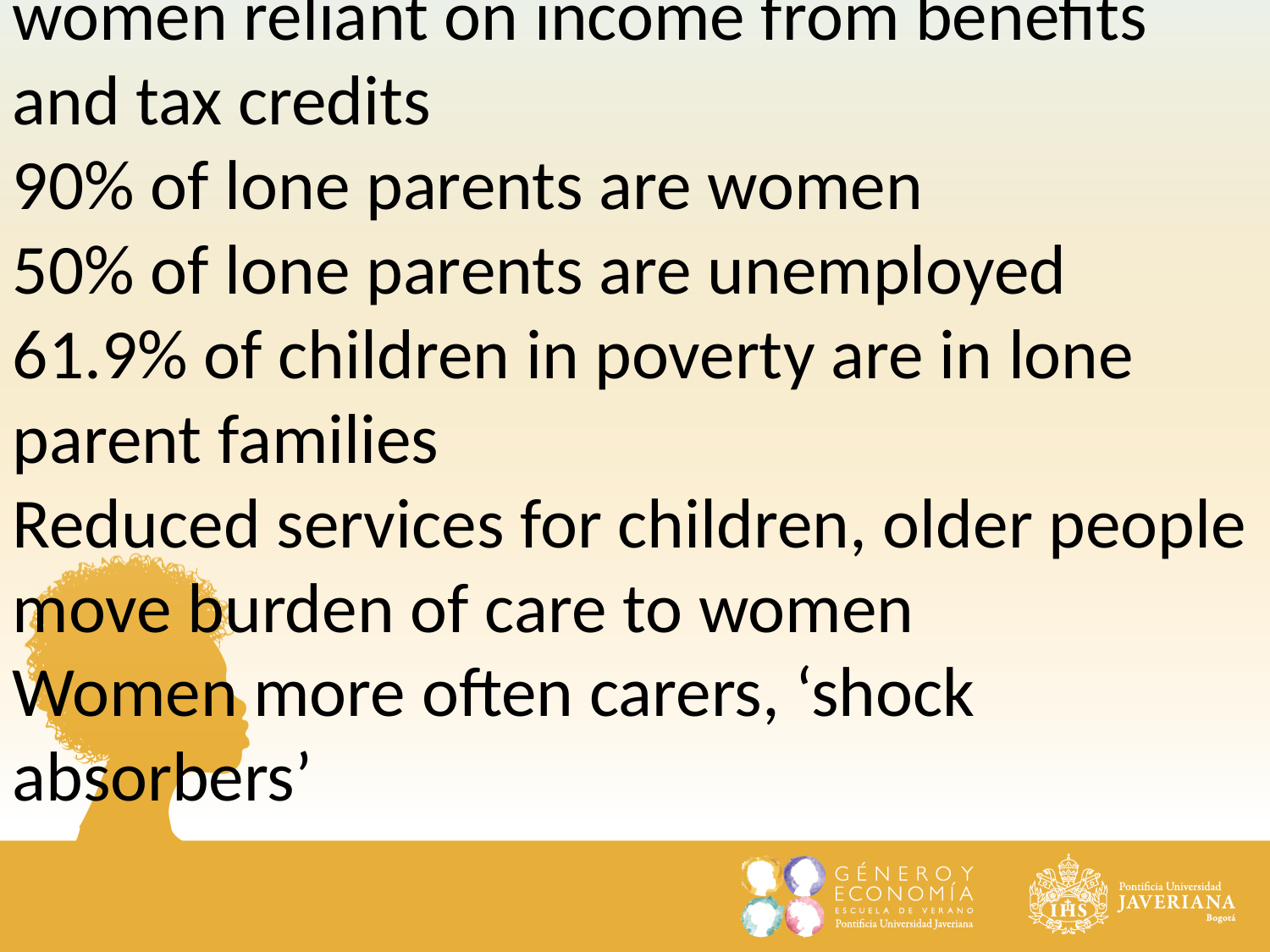

Austerity has a disproportionate impact on women reliant on income from benefits and tax credits
90% of lone parents are women
50% of lone parents are unemployed
61.9% of children in poverty are in lone parent families
Reduced services for children, older people move burden of care to women
Women more often carers, ‘shock absorbers’